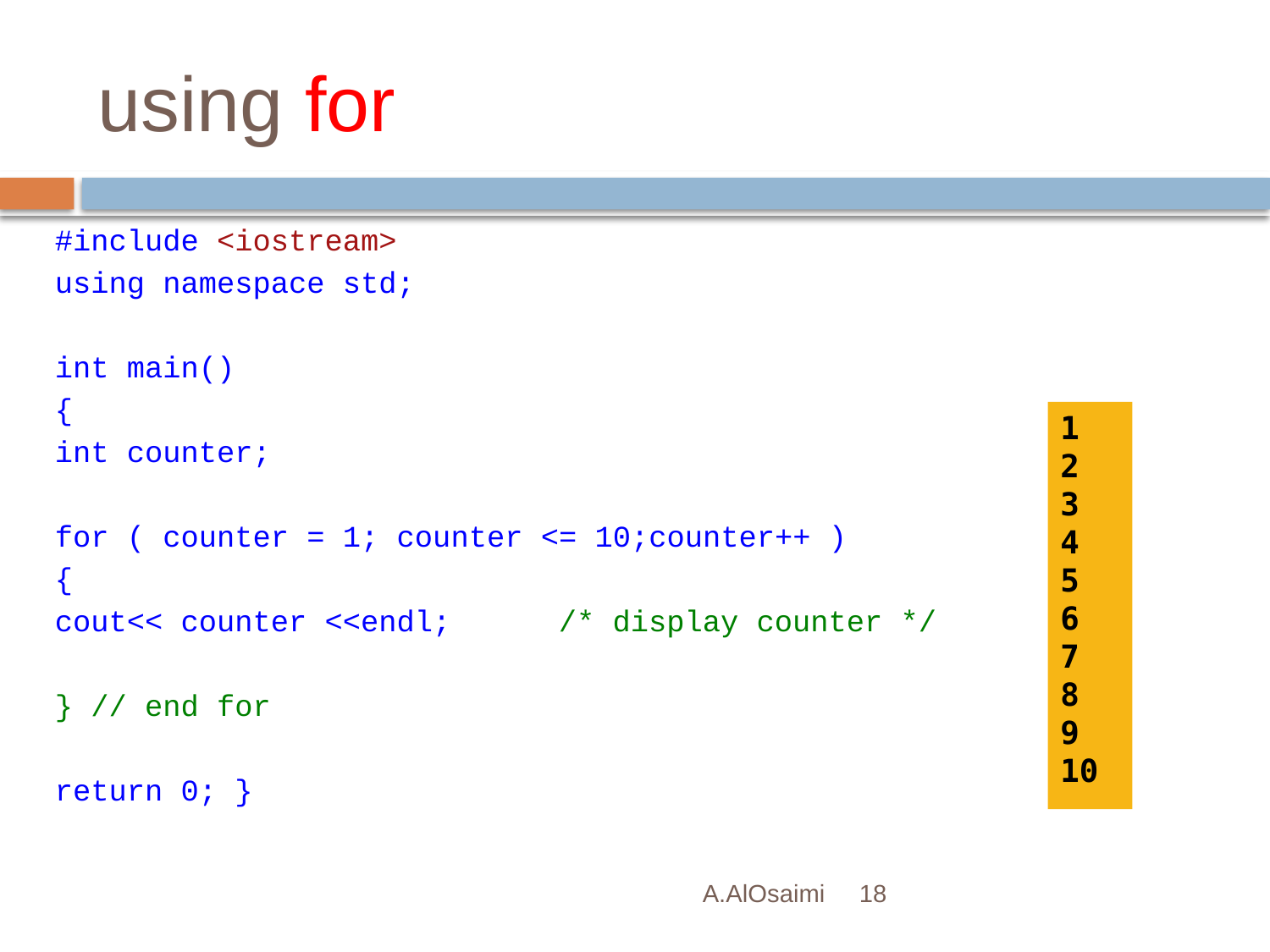

# using for
#include <iostream>
using namespace std;

int main()
{
int counter;

for ( counter = 1; counter <= 10;counter++ )
{
cout<< counter <<endl;      /* display counter */

} // end for

return 0; }

1
2
3
4
5
6
7
8
9
10
A.AlOsaimi
18